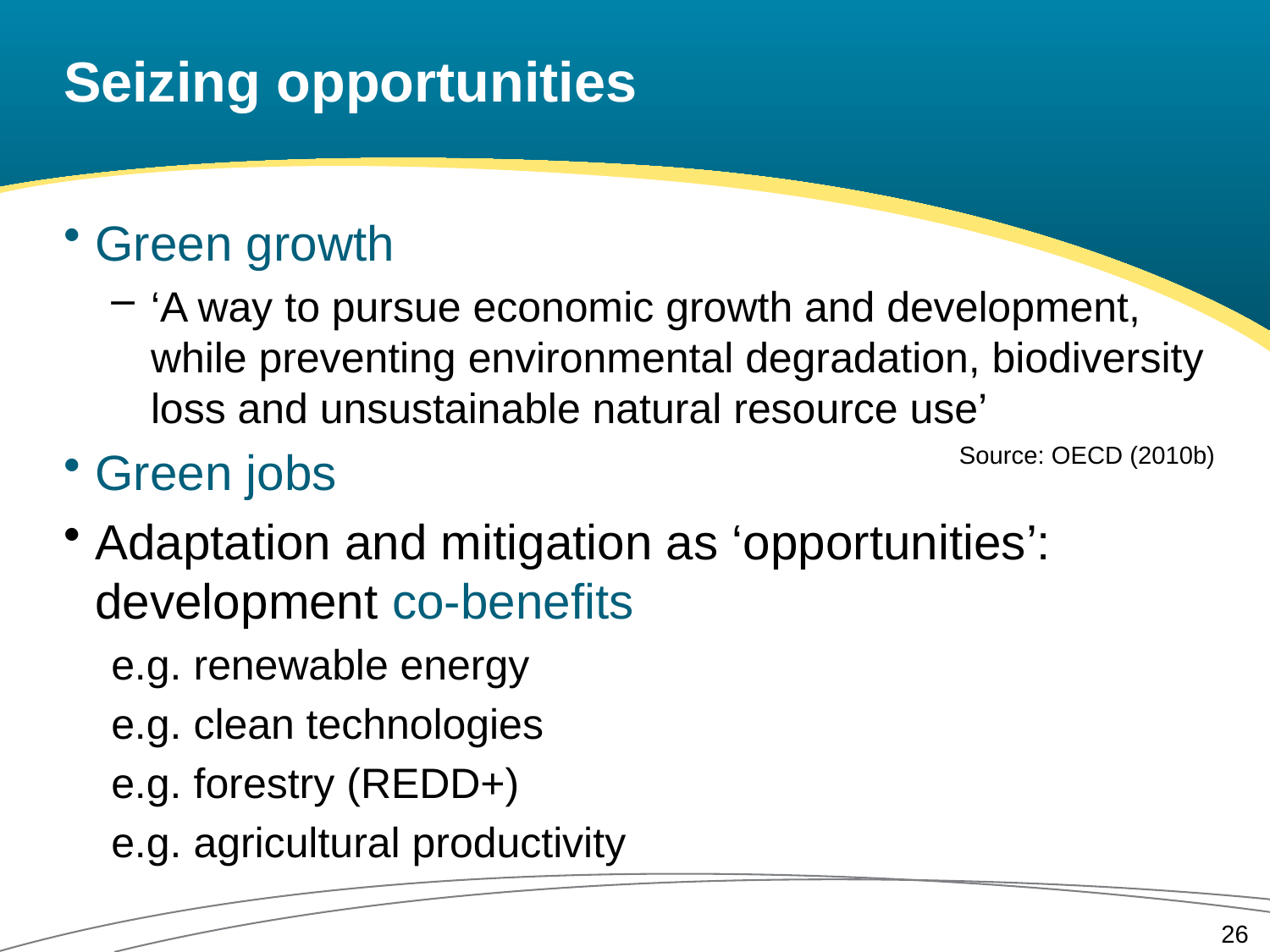

# Seizing opportunities
Green growth
‘A way to pursue economic growth and development, while preventing environmental degradation, biodiversity loss and unsustainable natural resource use’
Green jobs
Adaptation and mitigation as ‘opportunities’: development co-benefits
e.g. renewable energy
e.g. clean technologies
e.g. forestry (REDD+)
e.g. agricultural productivity

Source: OECD (2010b)
26